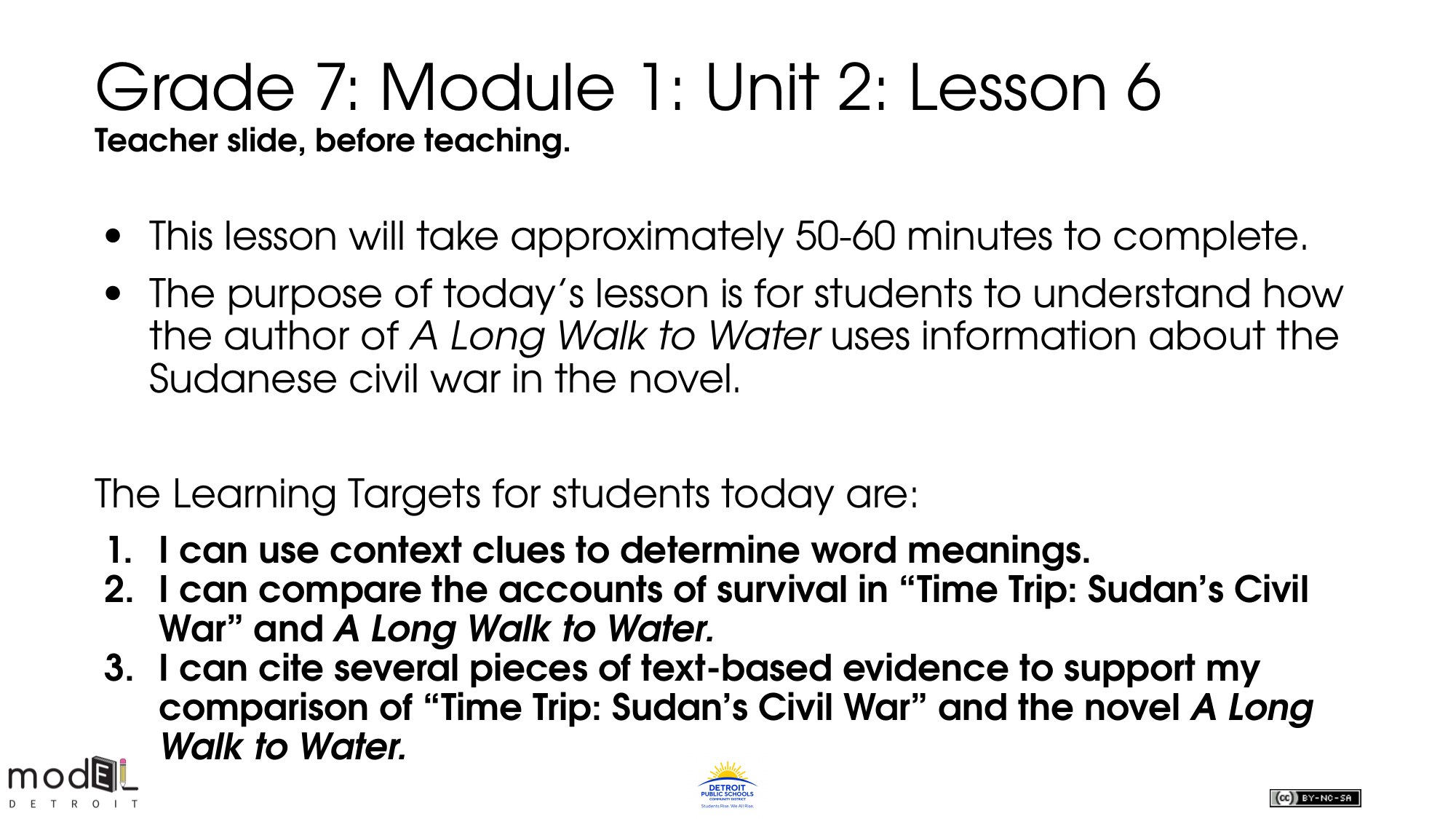

# Grade 7: Module 1: Unit 2: Lesson 6
Teacher slide, before teaching.
This lesson will take approximately 50-60 minutes to complete.
The purpose of today’s lesson is for students to understand how the author of A Long Walk to Water uses information about the Sudanese civil war in the novel.

The Learning Targets for students today are:
I can use context clues to determine word meanings.
I can compare the accounts of survival in “Time Trip: Sudan’s Civil War” and A Long Walk to Water.
I can cite several pieces of text-based evidence to support my comparison of “Time Trip: Sudan’s Civil War” and the novel A Long Walk to Water.